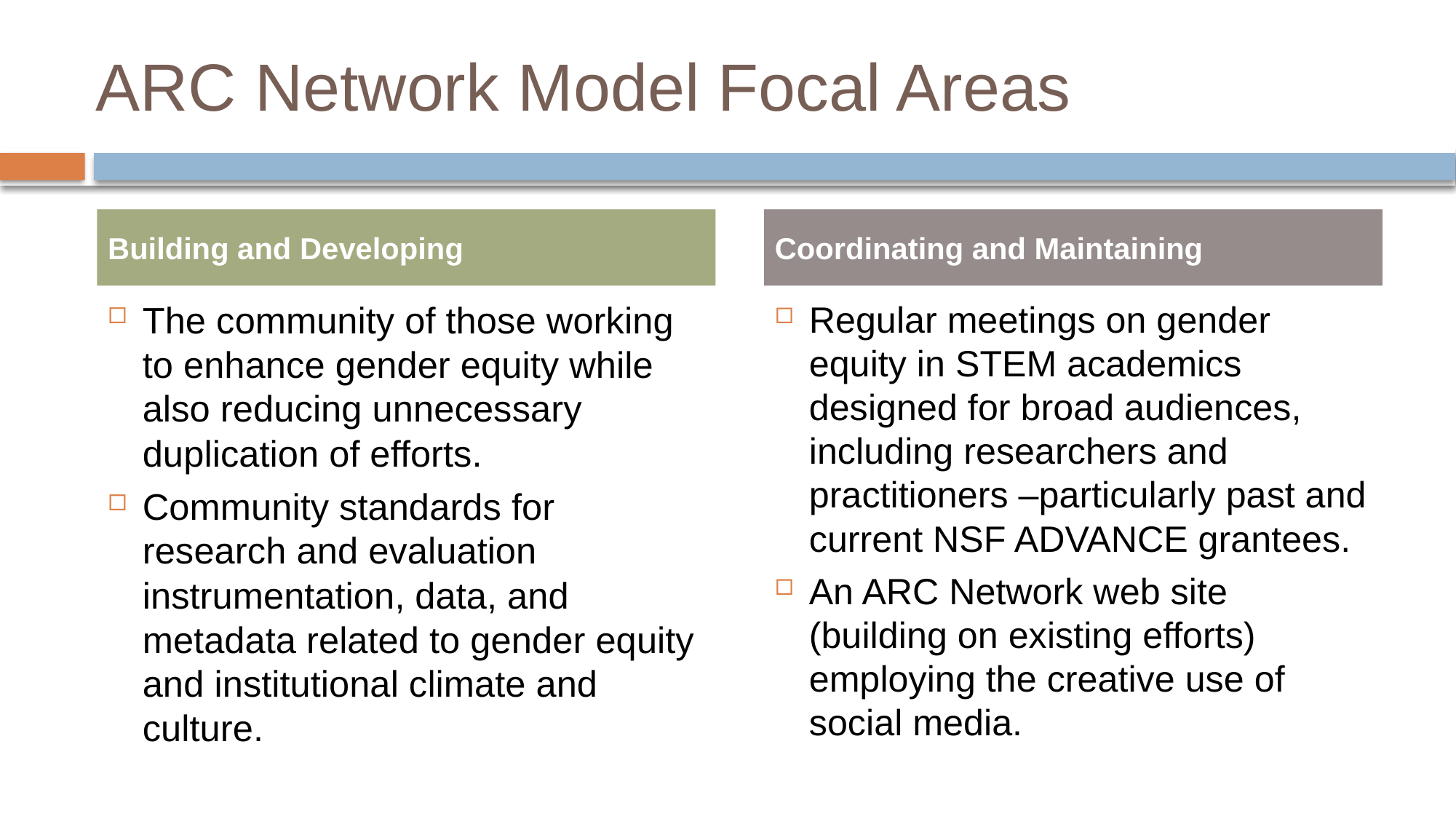

# ARC Network Model Focal Areas
Building and Developing
Coordinating and Maintaining
The community of those working to enhance gender equity while also reducing unnecessary duplication of efforts.
Community standards for research and evaluation instrumentation, data, and metadata related to gender equity and institutional climate and culture.
Regular meetings on gender equity in STEM academics designed for broad audiences, including researchers and practitioners –particularly past and current NSF ADVANCE grantees.
An ARC Network web site (building on existing efforts) employing the creative use of social media.